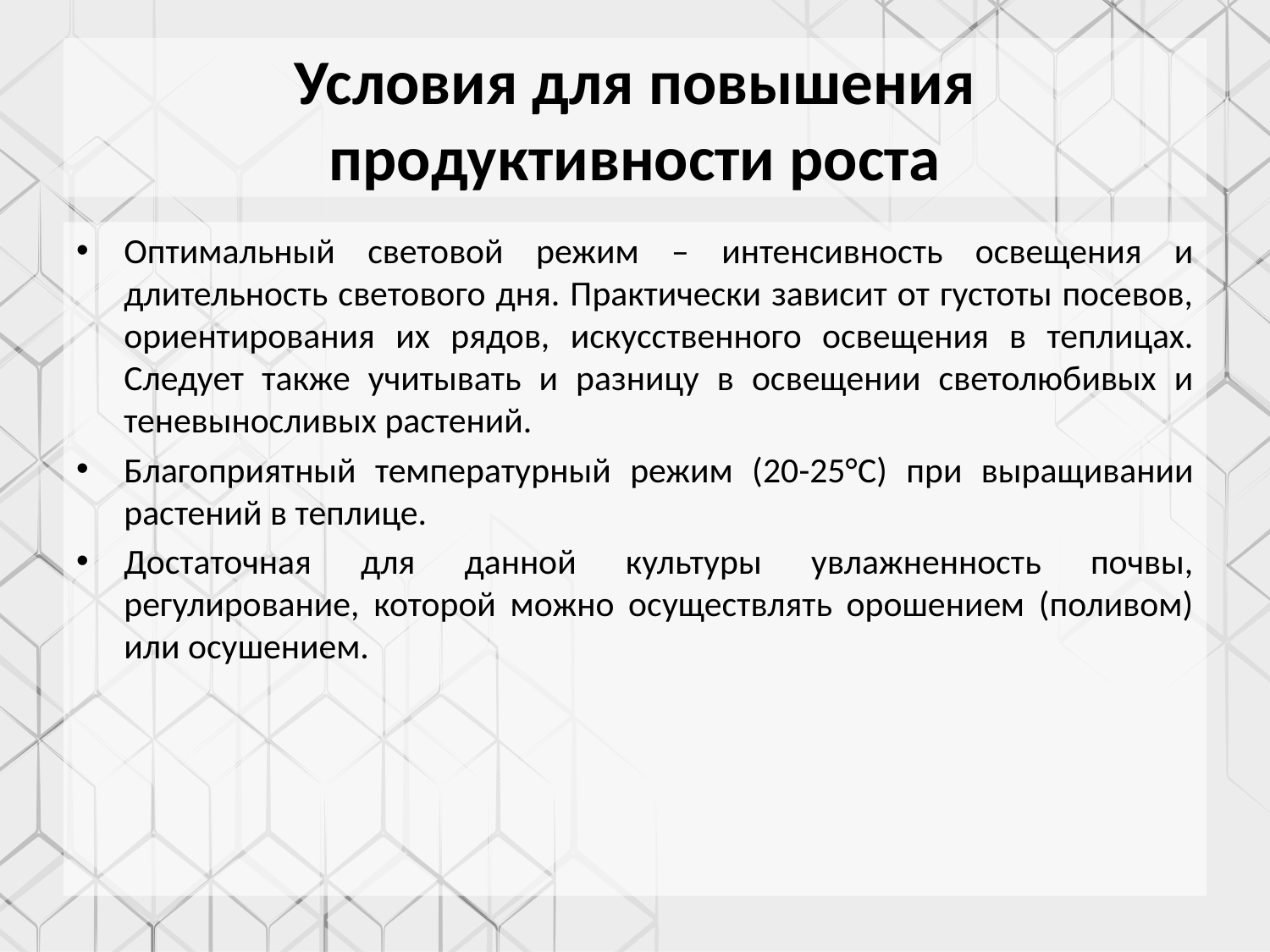

# Условия для повышения продуктивности роста
Оптимальный световой режим – интенсивность освещения и длительность светового дня. Практически зависит от густоты посевов, ориентирования их рядов, искусственного освещения в теплицах. Следует также учитывать и разницу в освещении светолюбивых и теневыносливых растений.
Благоприятный температурный режим (20-25°C) при выращивании растений в теплице.
Достаточная для данной культуры увлажненность почвы, регулирование, которой можно осуществлять орошением (поливом) или осушением.